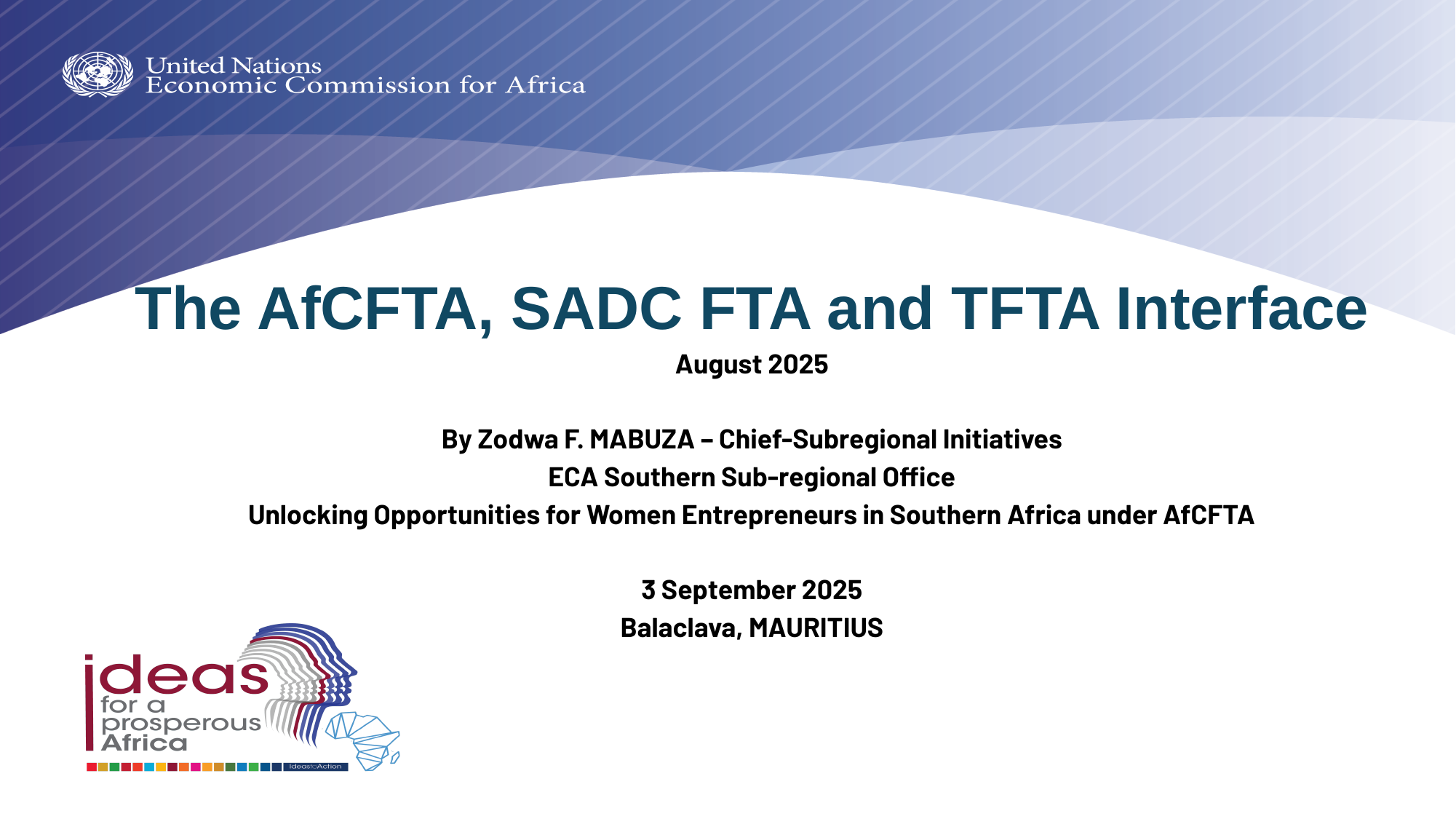

# The AfCFTA, SADC FTA and TFTA Interface August 2025 By Zodwa F. MABUZA – Chief-Subregional Initiatives ECA Southern Sub-regional Office Unlocking Opportunities for Women Entrepreneurs in Southern Africa under AfCFTA 3 September 2025 Balaclava, MAURITIUS